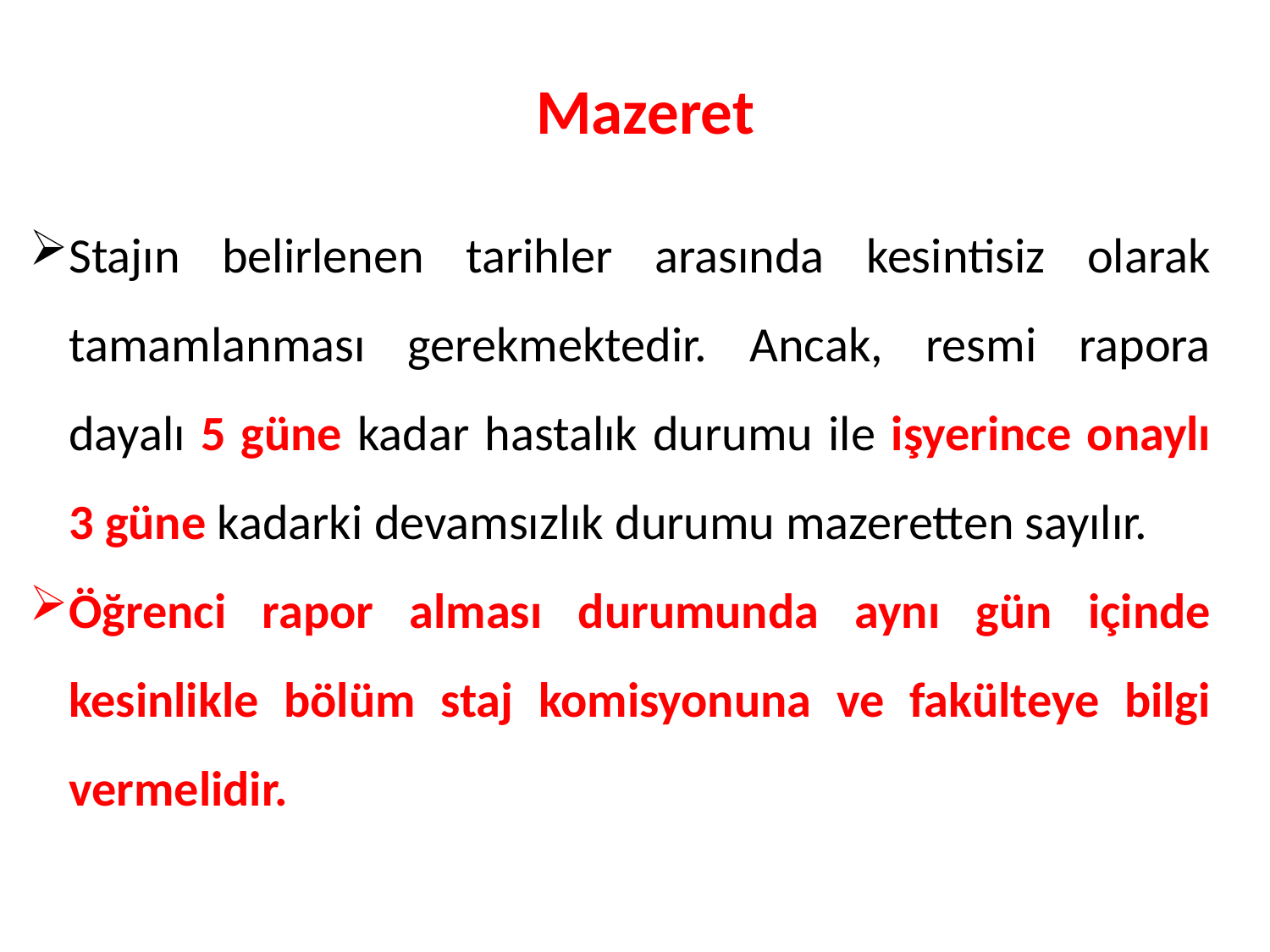

Mazeret
Stajın belirlenen tarihler arasında kesintisiz olarak tamamlanması gerekmektedir. Ancak, resmi rapora dayalı 5 güne kadar hastalık durumu ile işyerince onaylı 3 güne kadarki devamsızlık durumu mazeretten sayılır.
Öğrenci rapor alması durumunda aynı gün içinde kesinlikle bölüm staj komisyonuna ve fakülteye bilgi vermelidir.